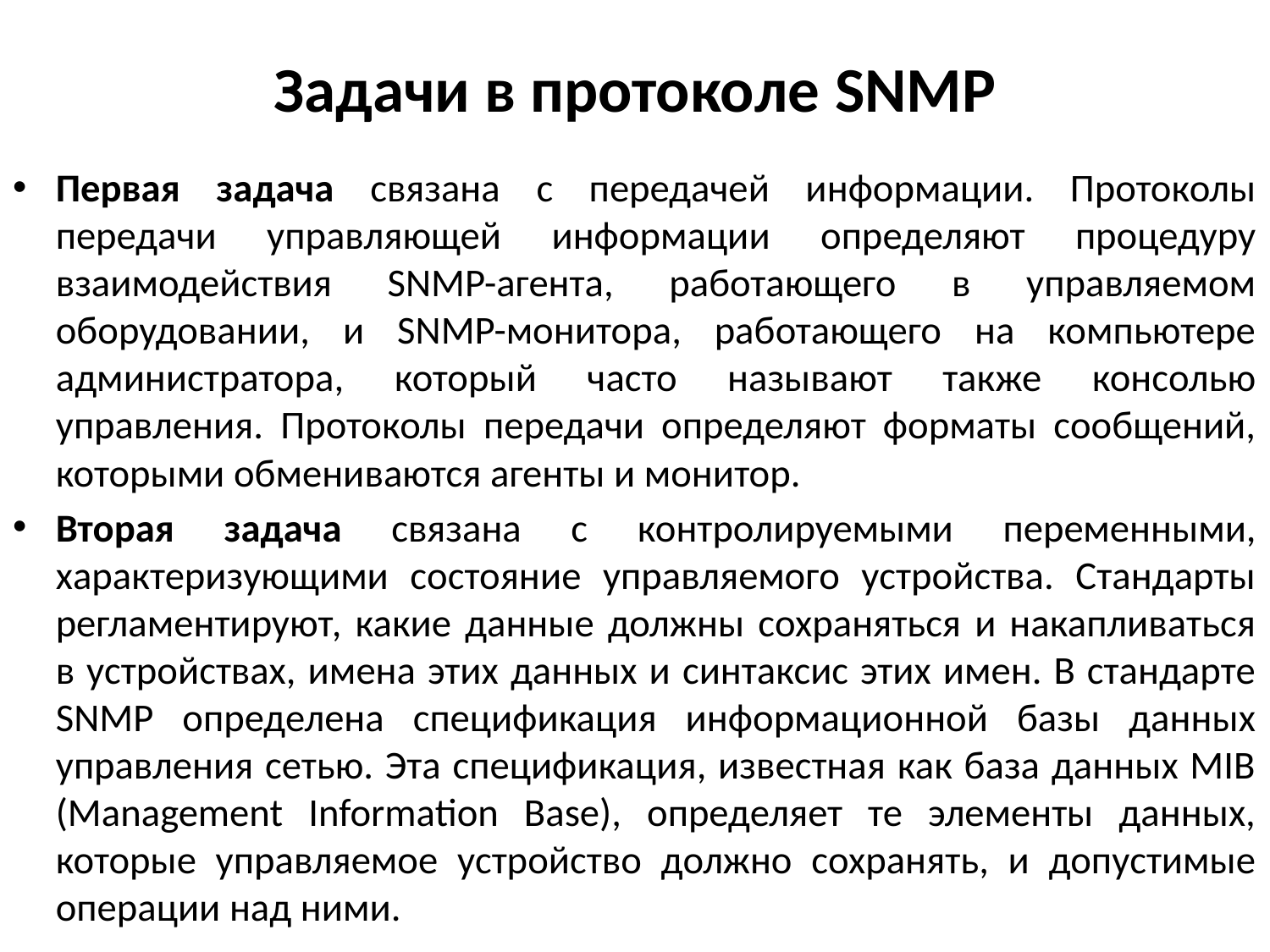

# Задачи в протоколе SNMP
Первая задача связана с передачей информации. Протоколы передачи управляющей информации определяют процедуру взаимодействия SNMP-агента, работающего в управляемом оборудовании, и SNMP-монитора, работающего на компьютере администратора, который часто называют также консолью управления. Протоколы передачи определяют форматы сообщений, которыми обмениваются агенты и монитор.
Вторая задача связана с контролируемыми переменными, характеризующими состояние управляемого устройства. Стандарты регламентируют, какие данные должны сохраняться и накапливаться в устройствах, имена этих данных и синтаксис этих имен. В стандарте SNMP определена спецификация информационной базы данных управления сетью. Эта спецификация, известная как база данных MIB (Management Information Base), определяет те элементы данных, которые управляемое устройство должно сохранять, и допустимые операции над ними.